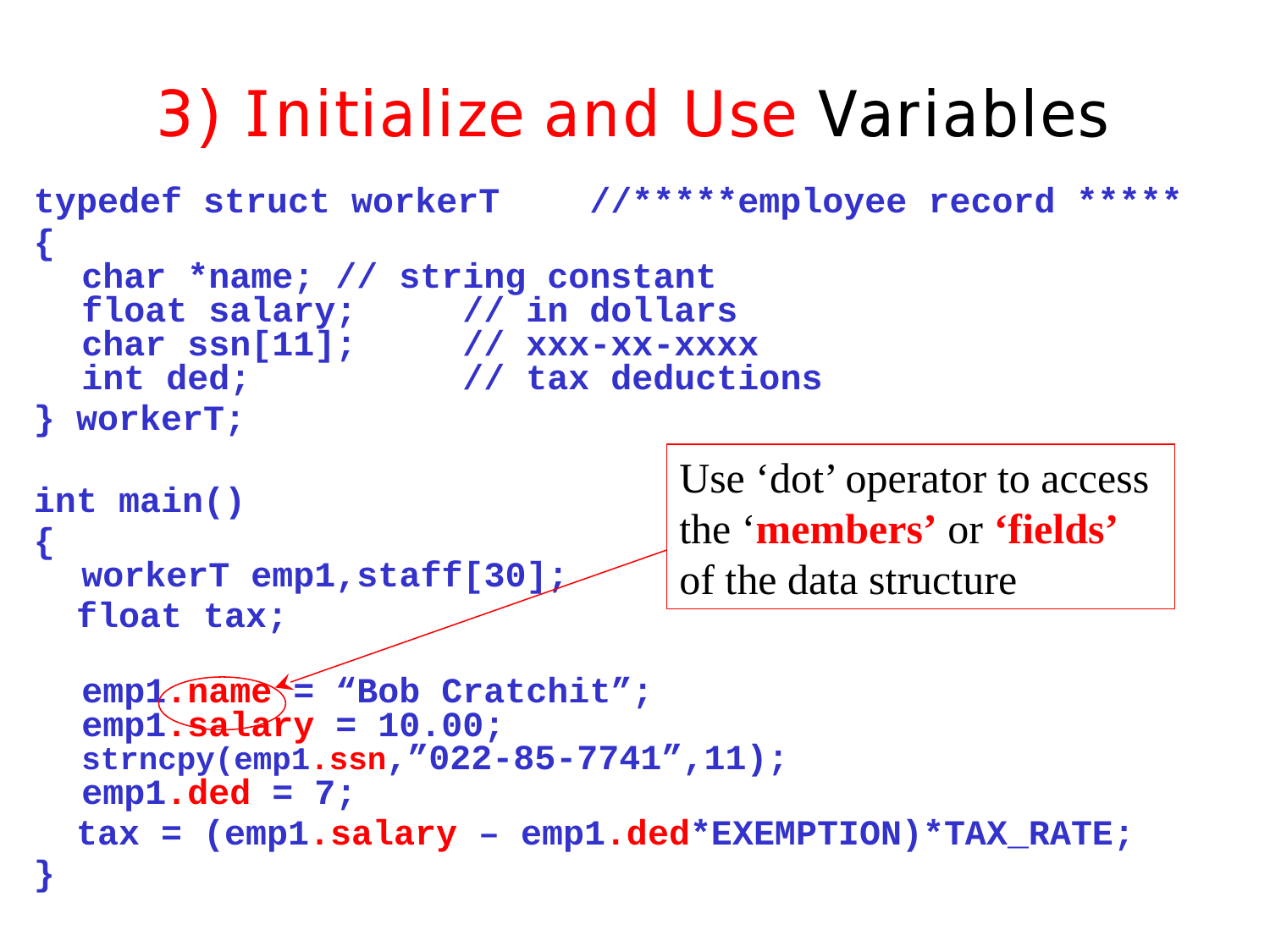

# 3) Initialize and Use Variables
typedef struct workerT 	//*****employee record *****
{
char *name;	// string constant
float salary;	// in dollars
char ssn[11];	// xxx-xx-xxxx
int ded;		// tax deductions
} workerT;

int main()
{
workerT emp1,staff[30];
  float tax;
	emp1.name = “Bob Cratchit”;
emp1.salary = 10.00;
strncpy(emp1.ssn,”022-85-7741”,11);
emp1.ded = 7;
  tax = (emp1.salary – emp1.ded*EXEMPTION)*TAX_RATE;
}
Use ‘dot’ operator to access the ‘members’ or ‘fields’ of the data structure